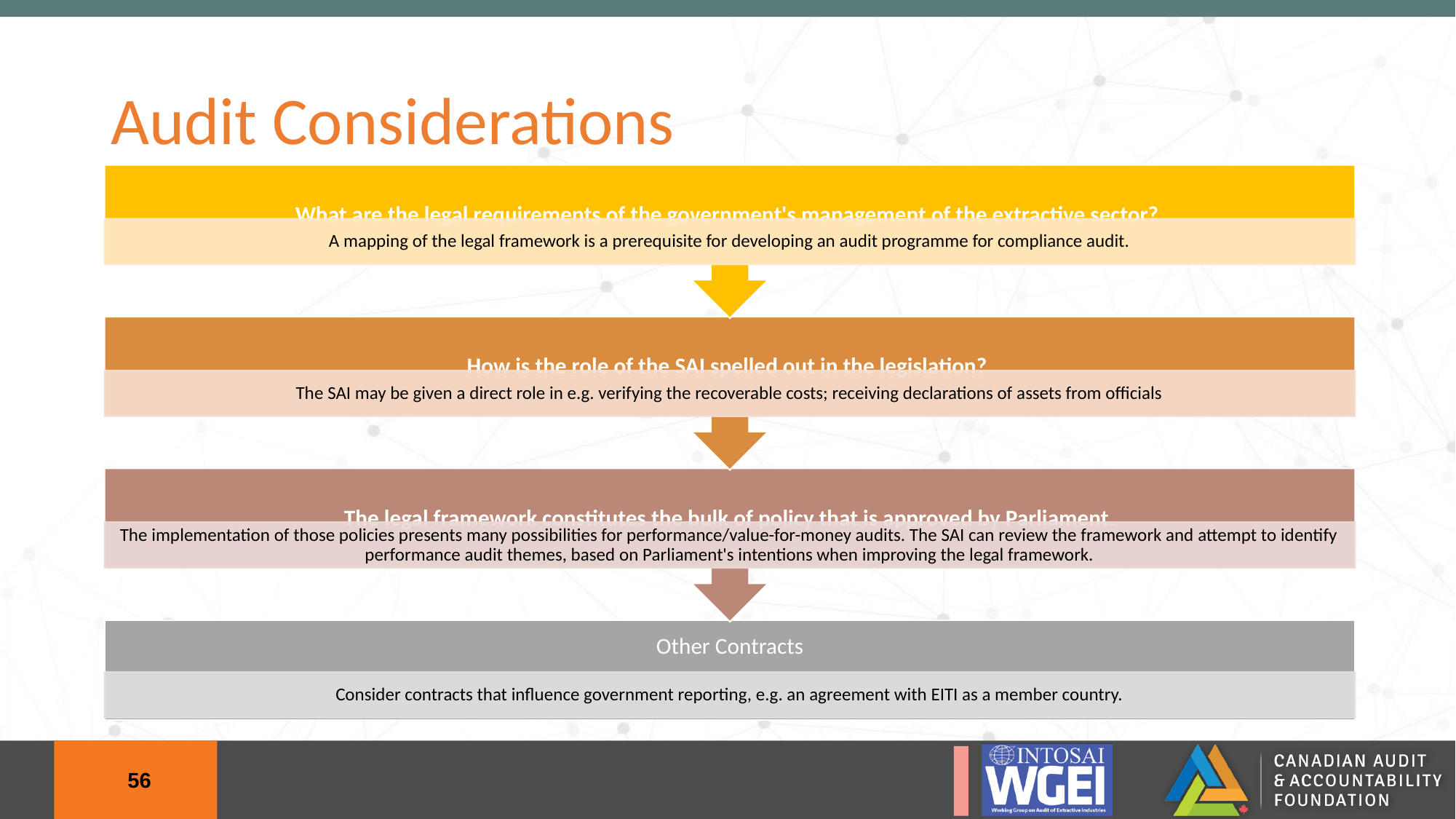

# Audit Considerations
Other Contracts
Consider contracts that influence government reporting, e.g. an agreement with EITI as a member country.
The legal framework constitutes the bulk of policy that is approved by Parliament.
The implementation of those policies presents many possibilities for performance/value-for-money audits. The SAI can review the framework and attempt to identify performance audit themes, based on Parliament's intentions when improving the legal framework.
How is the role of the SAI spelled out in the legislation?
The SAI may be given a direct role in e.g. verifying the recoverable costs; receiving declarations of assets from officials
What are the legal requirements of the government's management of the extractive sector?
A mapping of the legal framework is a prerequisite for developing an audit programme for compliance audit.